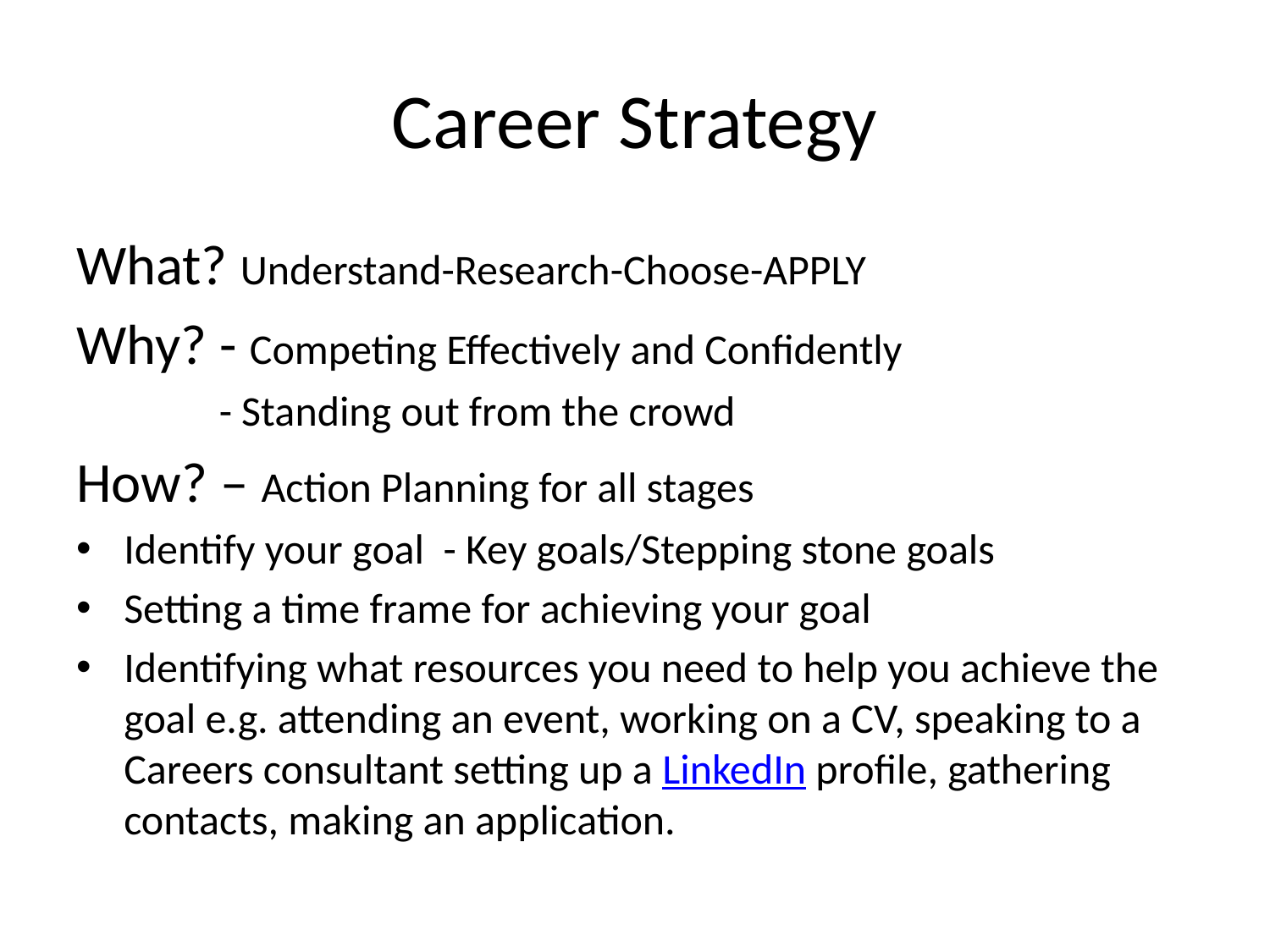

# Career Strategy
What? Understand-Research-Choose-APPLY
Why? - Competing Effectively and Confidently
               - Standing out from the crowd
How? – Action Planning for all stages
Identify your goal  - Key goals/Stepping stone goals
Setting a time frame for achieving your goal
Identifying what resources you need to help you achieve the goal e.g. attending an event, working on a CV, speaking to a Careers consultant setting up a LinkedIn profile, gathering contacts, making an application.